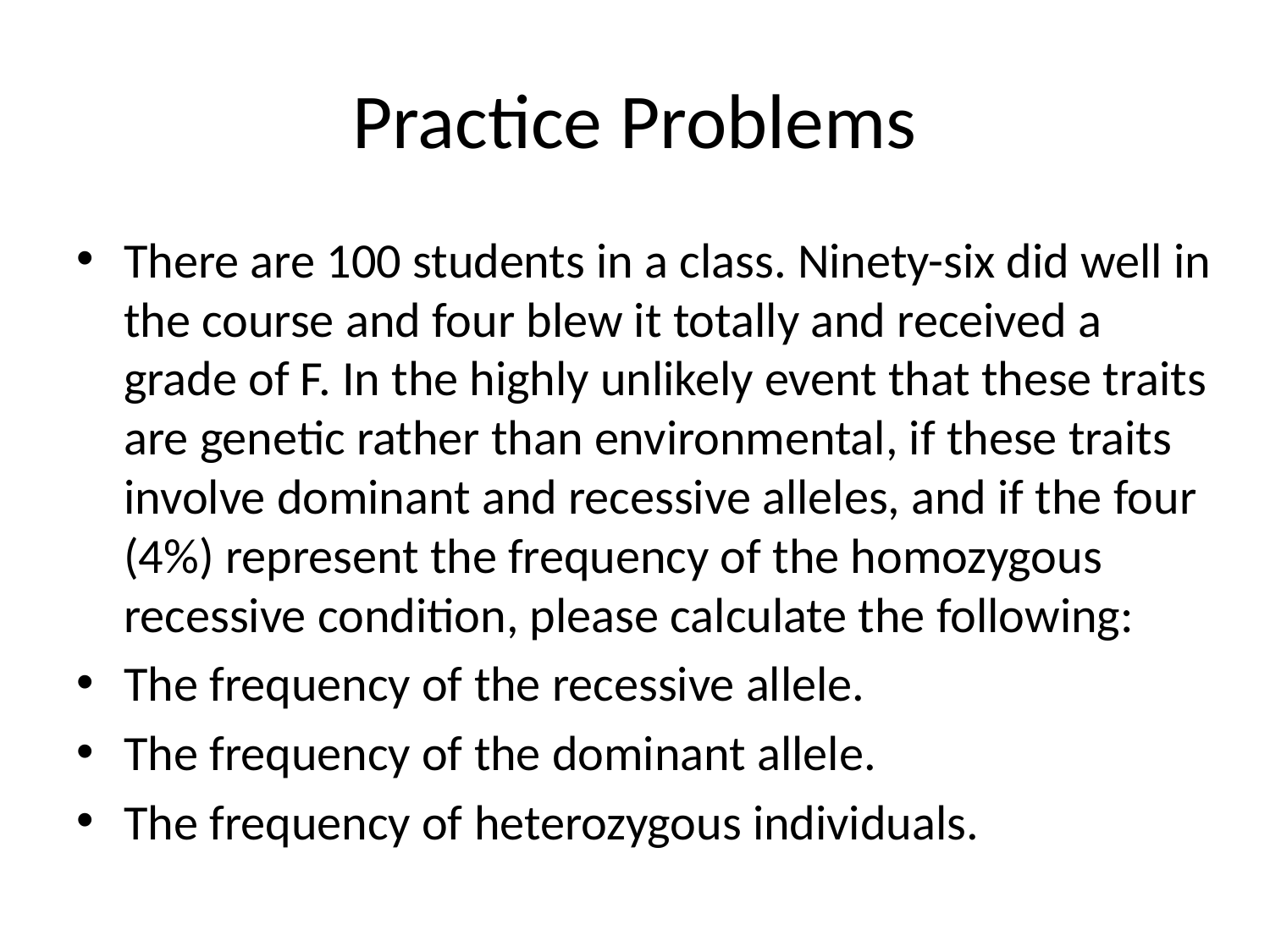

# Practice Problems
There are 100 students in a class. Ninety-six did well in the course and four blew it totally and received a grade of F. In the highly unlikely event that these traits are genetic rather than environmental, if these traits involve dominant and recessive alleles, and if the four (4%) represent the frequency of the homozygous recessive condition, please calculate the following:
The frequency of the recessive allele.
The frequency of the dominant allele.
The frequency of heterozygous individuals.